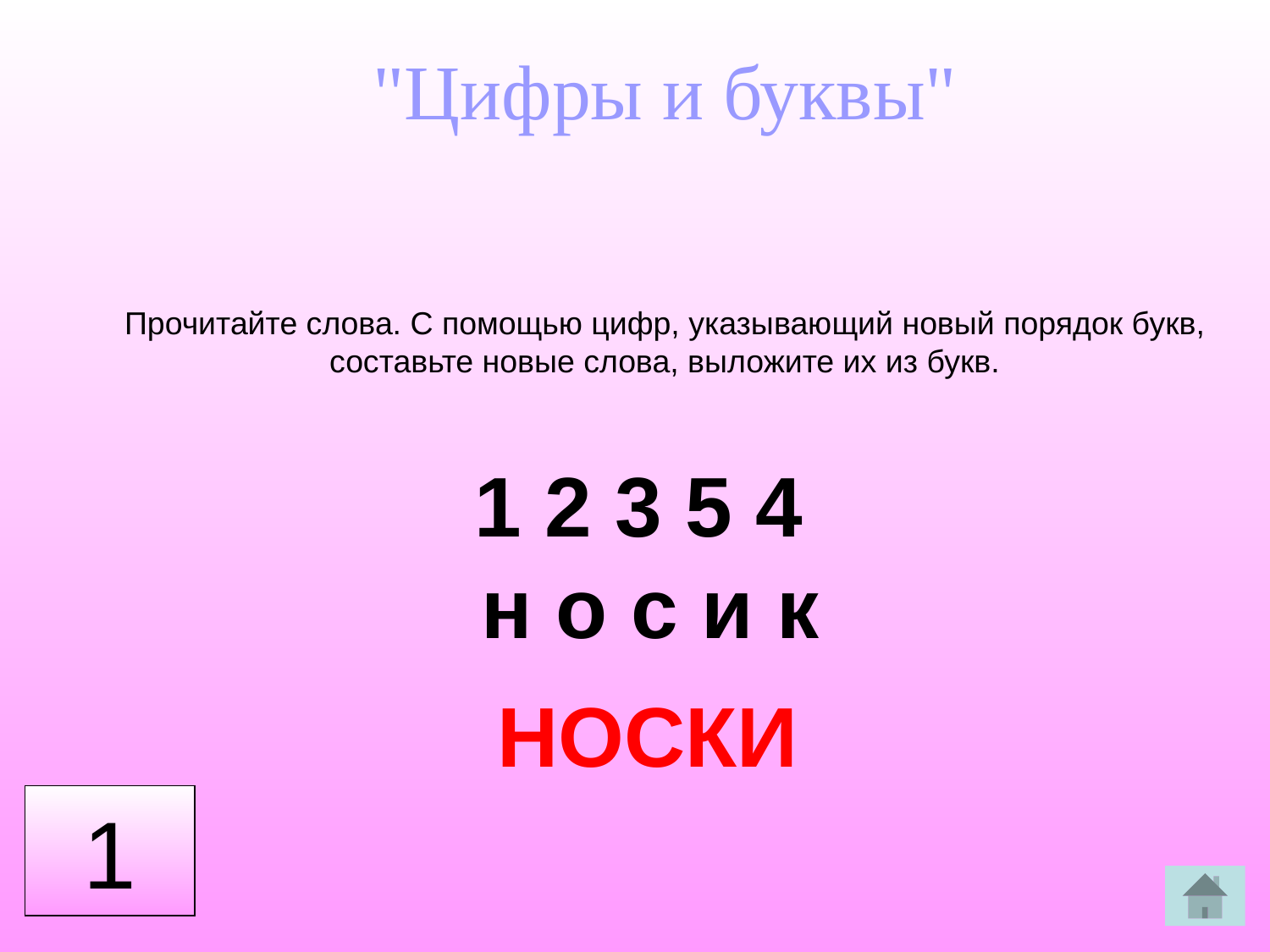

"Цифры и буквы"
Прочитайте слова. С помощью цифр, указывающий новый порядок букв, составьте новые слова, выложите их из букв.
1 2 3 5 4
 н о с и к
НОСКИ

1